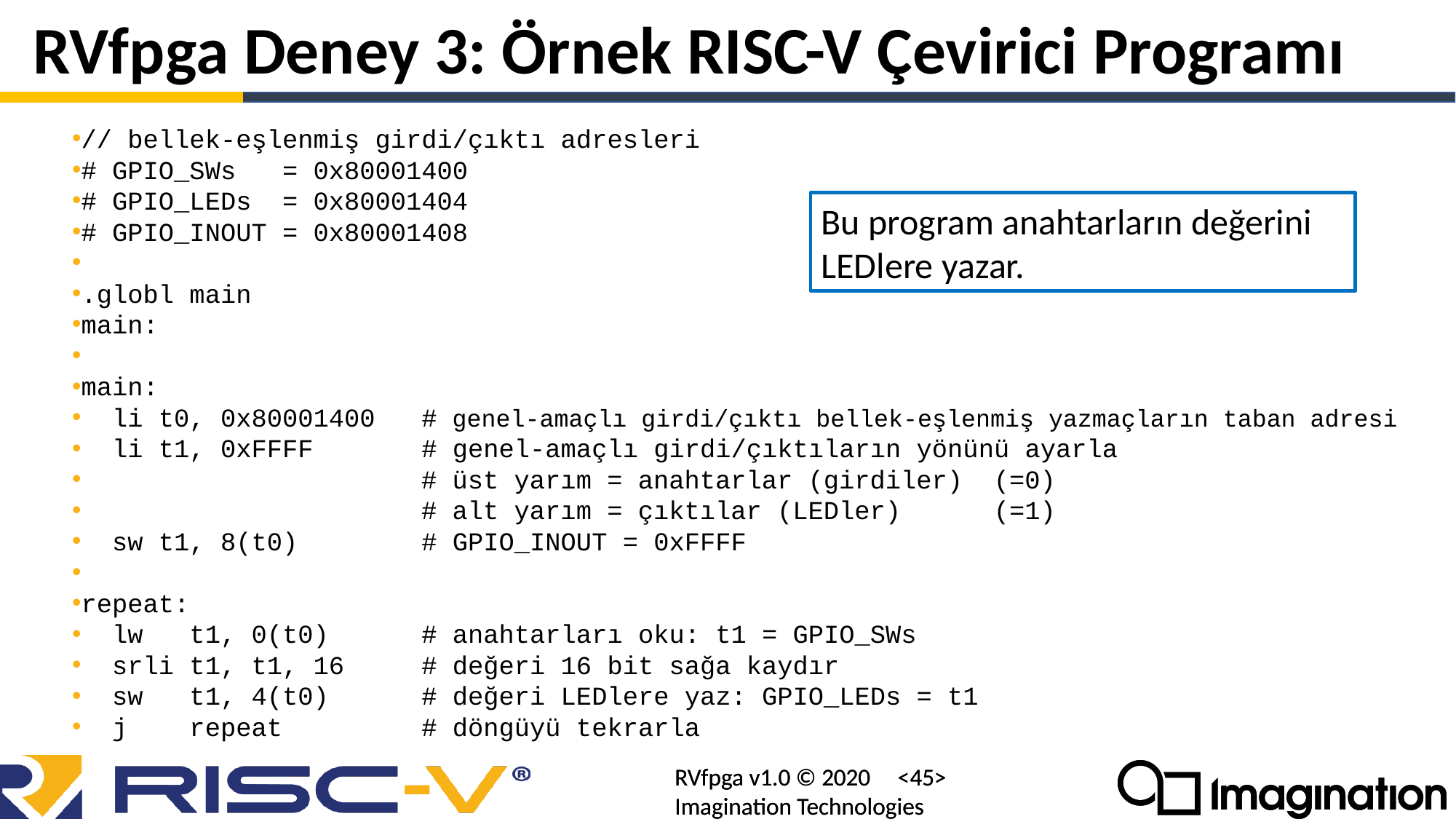

# RVfpga Deney 3: Örnek RISC-V Çevirici Programı
// bellek-eşlenmiş girdi/çıktı adresleri
# GPIO_SWs   = 0x80001400
# GPIO_LEDs  = 0x80001404
# GPIO_INOUT = 0x80001408

.globl main
main:

main:
  li t0, 0x80001400   # genel-amaçlı girdi/çıktı bellek-eşlenmiş yazmaçların taban adresi
  li t1, 0xFFFF       # genel-amaçlı girdi/çıktıların yönünü ayarla
                      # üst yarım = anahtarlar (girdiler)  (=0)
                      # alt yarım = çıktılar (LEDler)      (=1)
  sw t1, 8(t0)        # GPIO_INOUT = 0xFFFF

repeat:
  lw   t1, 0(t0)      # anahtarları oku: t1 = GPIO_SWs
  srli t1, t1, 16     # değeri 16 bit sağa kaydır
  sw   t1, 4(t0)      # değeri LEDlere yaz: GPIO_LEDs = t1
  j    repeat         # döngüyü tekrarla
Bu program anahtarların değerini LEDlere yazar.